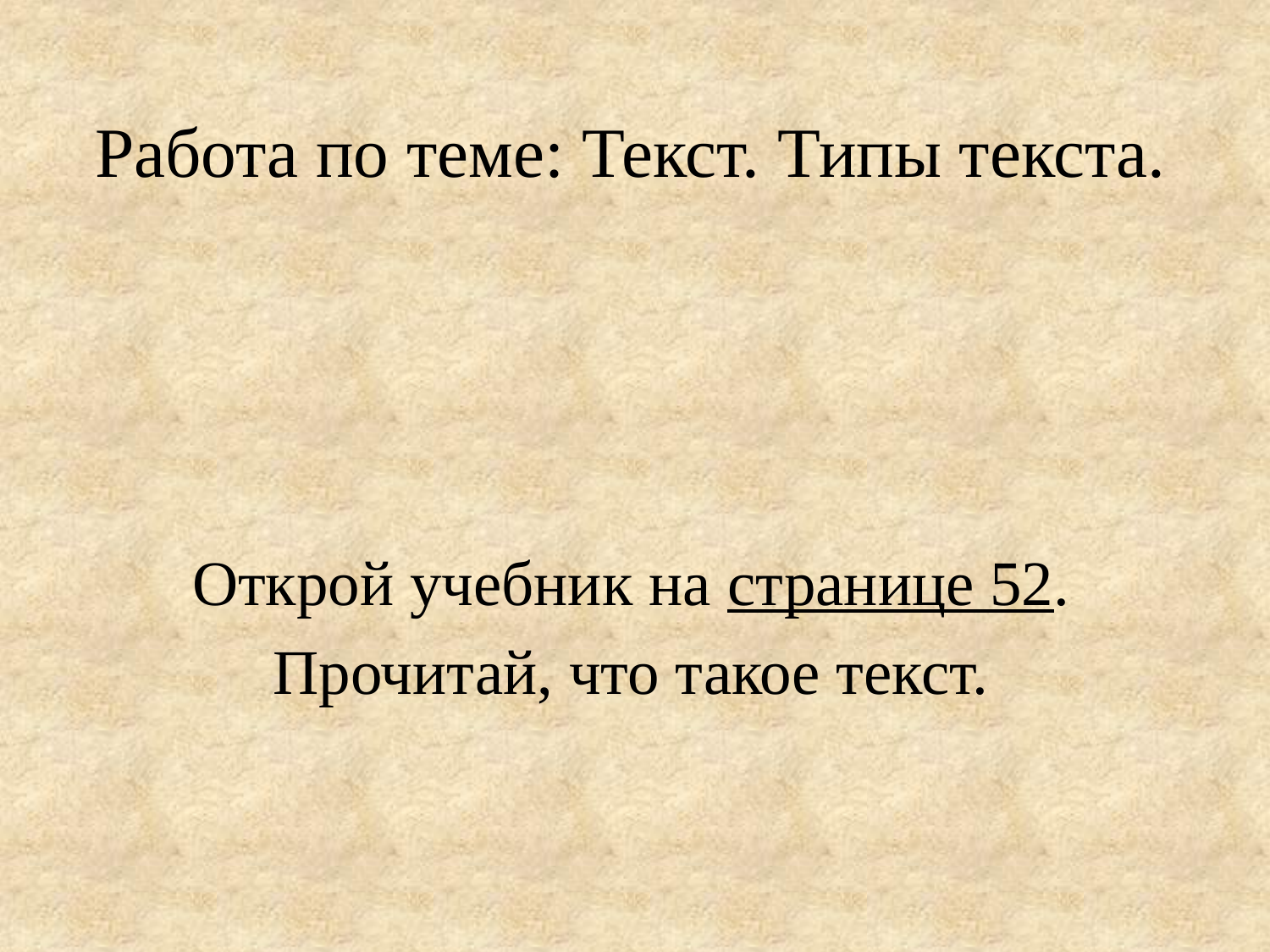

# Работа по теме: Текст. Типы текста.
Открой учебник на странице 52.
Прочитай, что такое текст.